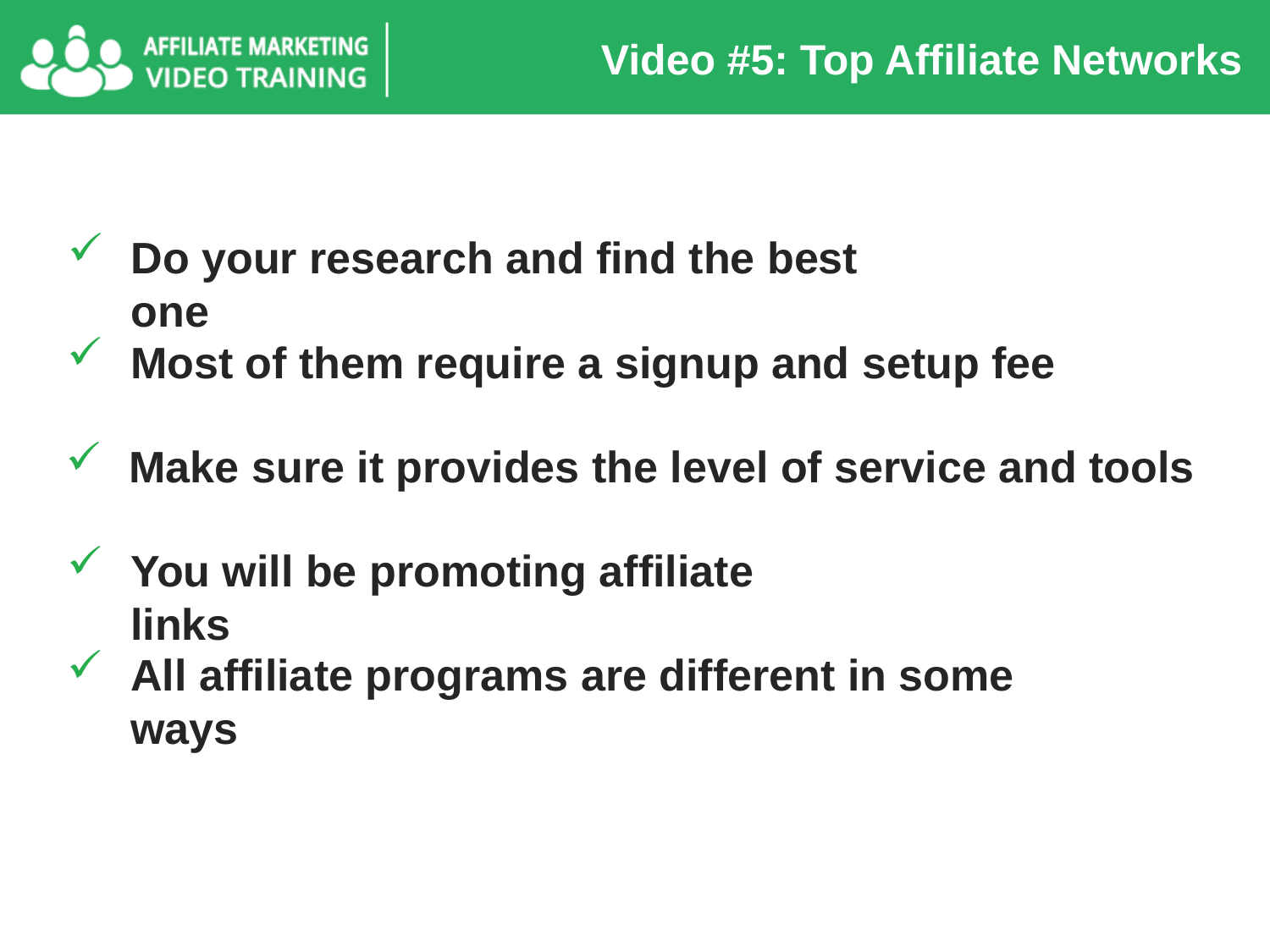

Video #5: Top Affiliate Networks
Do your research and find the best one
Most of them require a signup and setup fee
Make sure it provides the level of service and tools
You will be promoting affiliate links
All affiliate programs are different in some ways